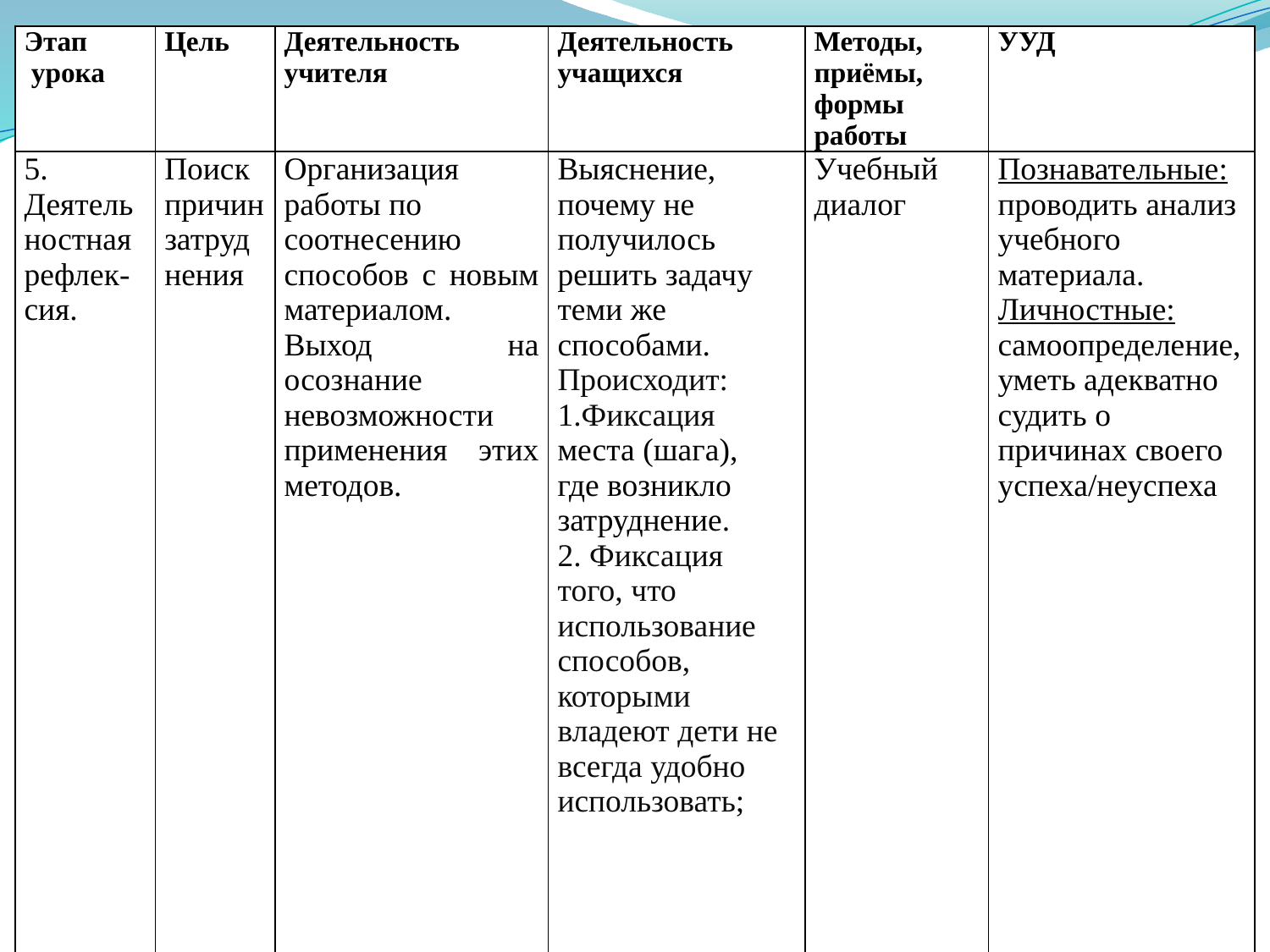

| Этап урока | Цель | Деятельность учителя | Деятельность учащихся | Методы, приёмы, формы работы | УУД |
| --- | --- | --- | --- | --- | --- |
| 5. Деятельностная рефлек-сия. | Поиск причин затруднения | Организация работы по соотнесению способов с новым материалом. Выход на осознание невозможности применения этих методов. | Выяснение, почему не получилось решить задачу теми же способами. Происходит: 1.Фиксация места (шага), где возникло затруднение. 2. Фиксация того, что использование способов, которыми владеют дети не всегда удобно использовать; | Учебный диалог | Познавательные: проводить анализ учебного материала. Личностные: самоопределение, уметь адекватно судить о причинах своего успеха/неуспеха |